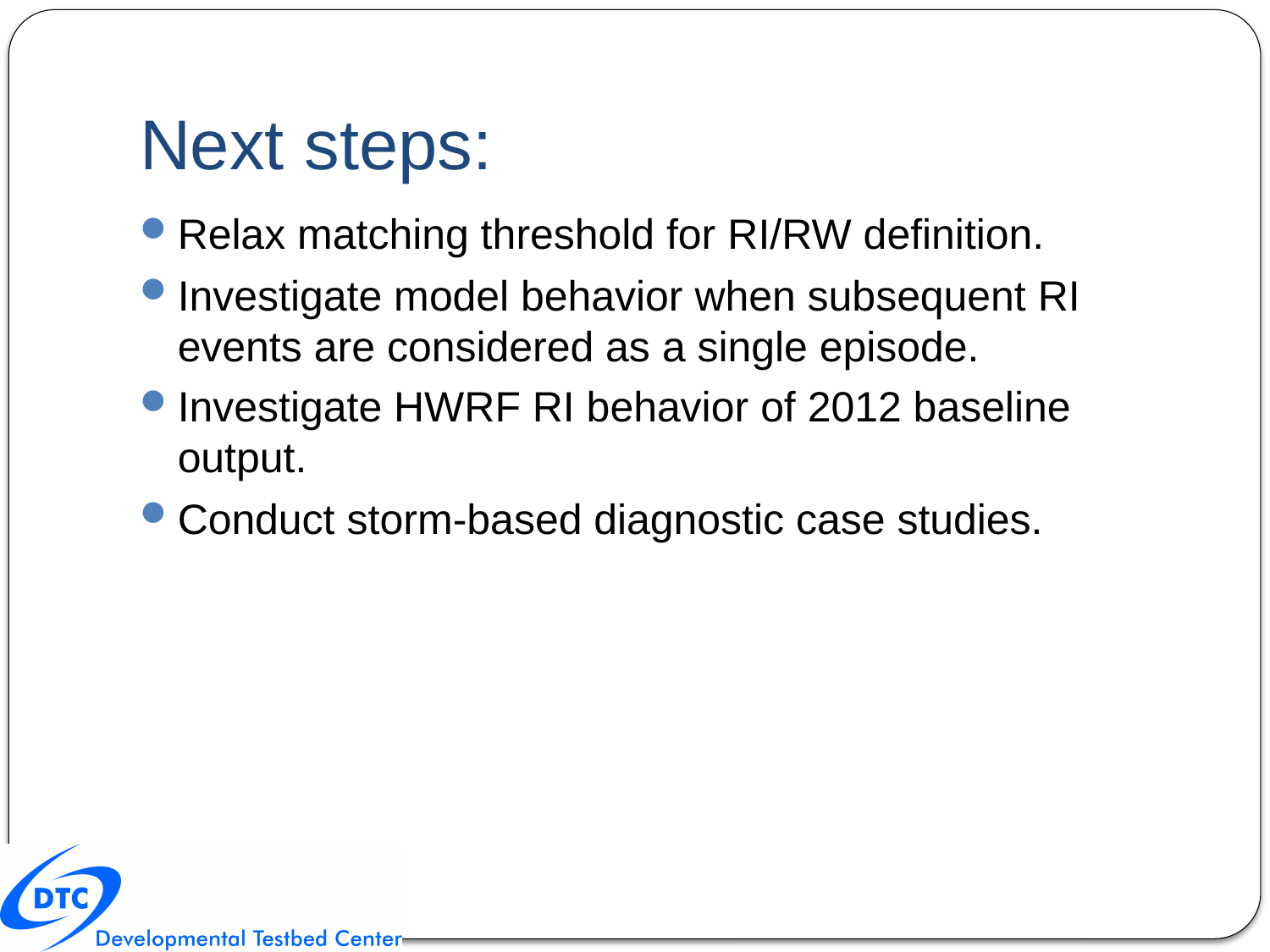

# Next steps:
Relax matching threshold for RI/RW definition.
Investigate model behavior when subsequent RI events are considered as a single episode.
Investigate HWRF RI behavior of 2012 baseline output.
Conduct storm-based diagnostic case studies.